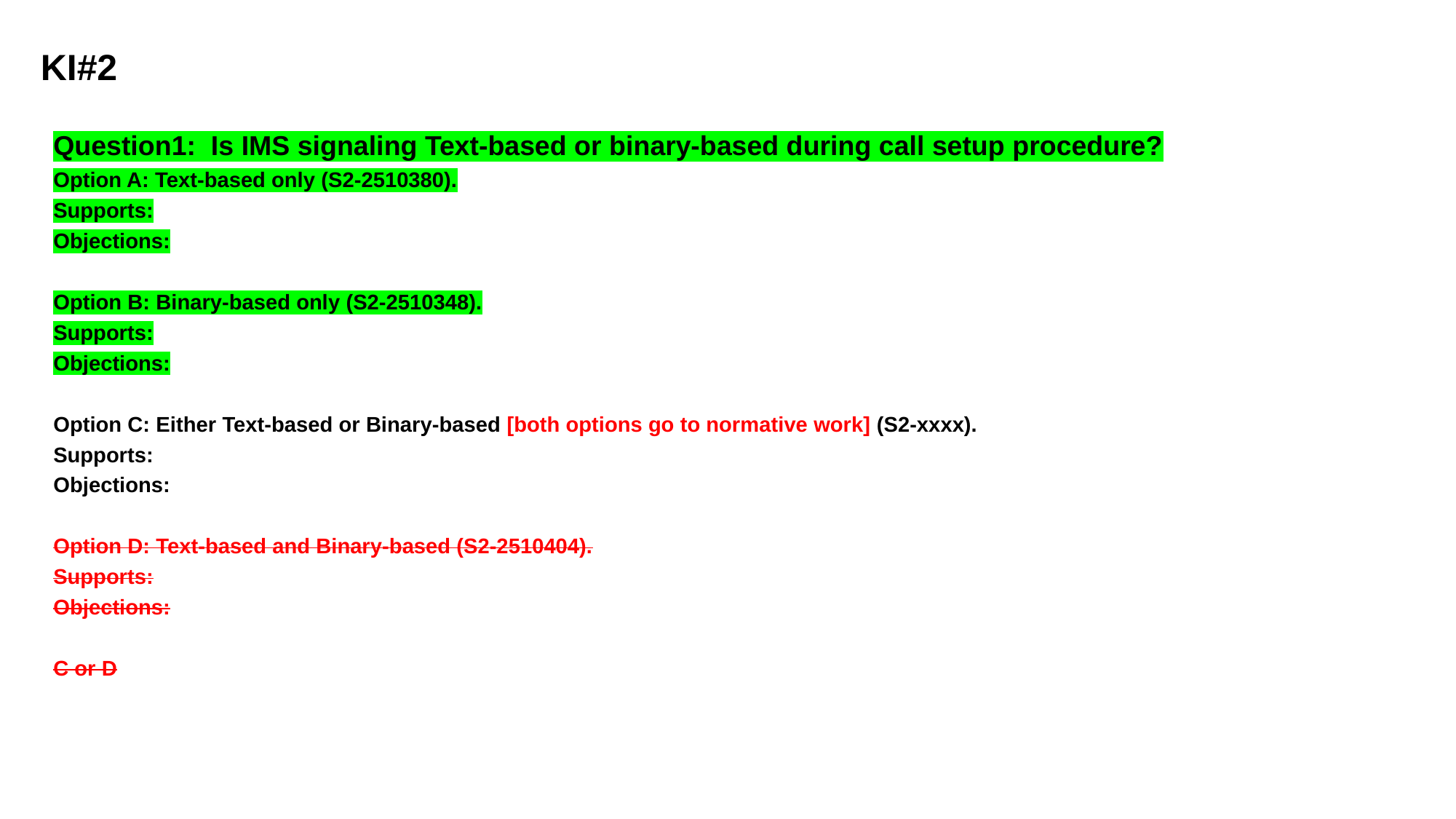

KI#2
Question1:  Is IMS signaling Text-based or binary-based during call setup procedure?
Option A: Text-based only (S2-2510380).
Supports:
Objections:

Option B: Binary-based only (S2-2510348).
Supports:
Objections:

Option C: Either Text-based or Binary-based [both options go to normative work] (S2-xxxx).
Supports:
Objections:

Option D: Text-based and Binary-based (S2-2510404).
Supports:
Objections:

C or D